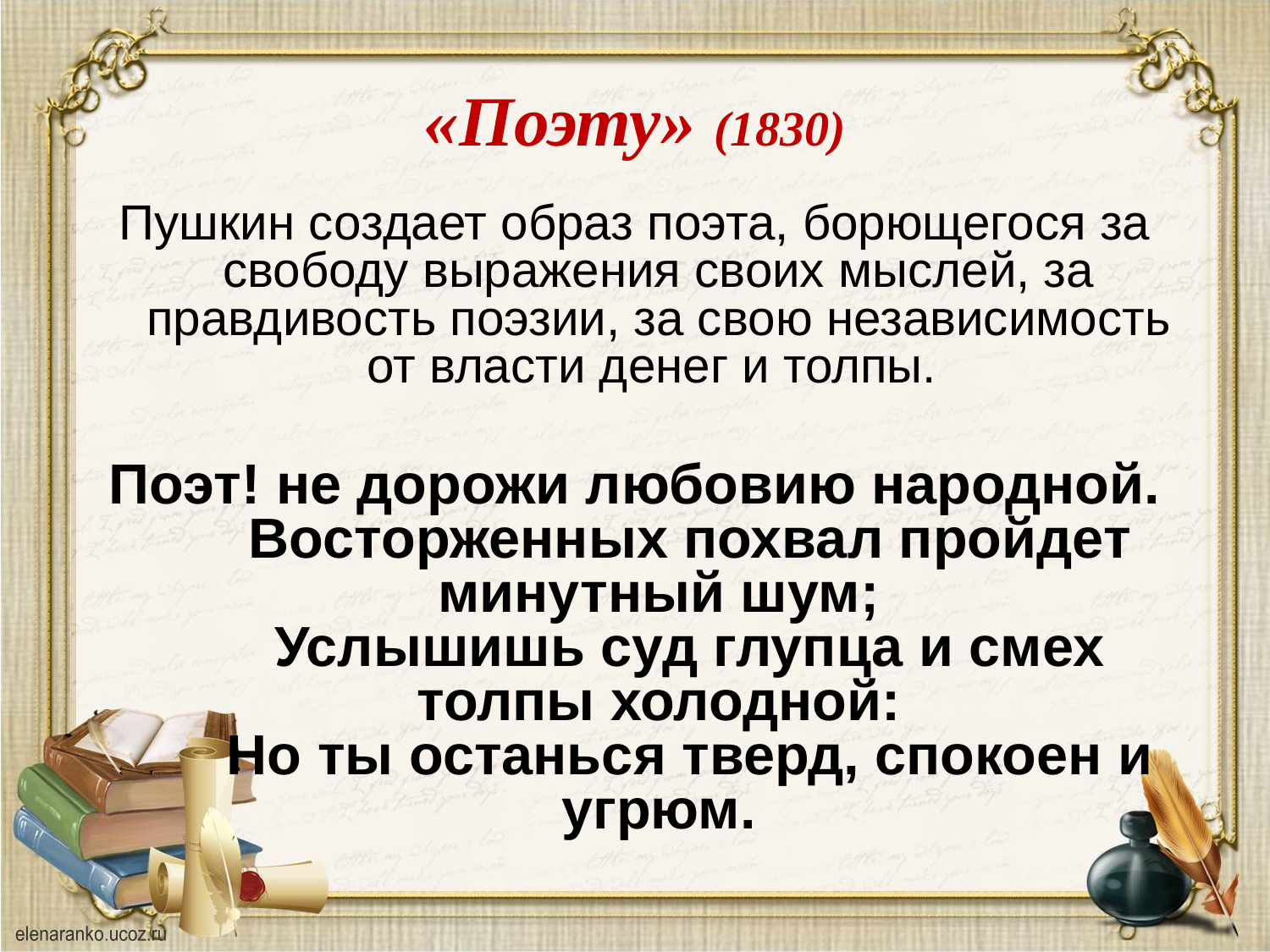

# «Поэту» (1830)
Пушкин создает образ поэта, борющегося за свободу выражения своих мыслей, за правдивость поэзии, за свою независимость от власти денег и толпы.

Поэт! не дорожи любовию народной.
    Восторженных похвал пройдет минутный шум;
    Услышишь суд глупца и смех толпы холодной:
    Но ты останься тверд, спокоен и угрюм.